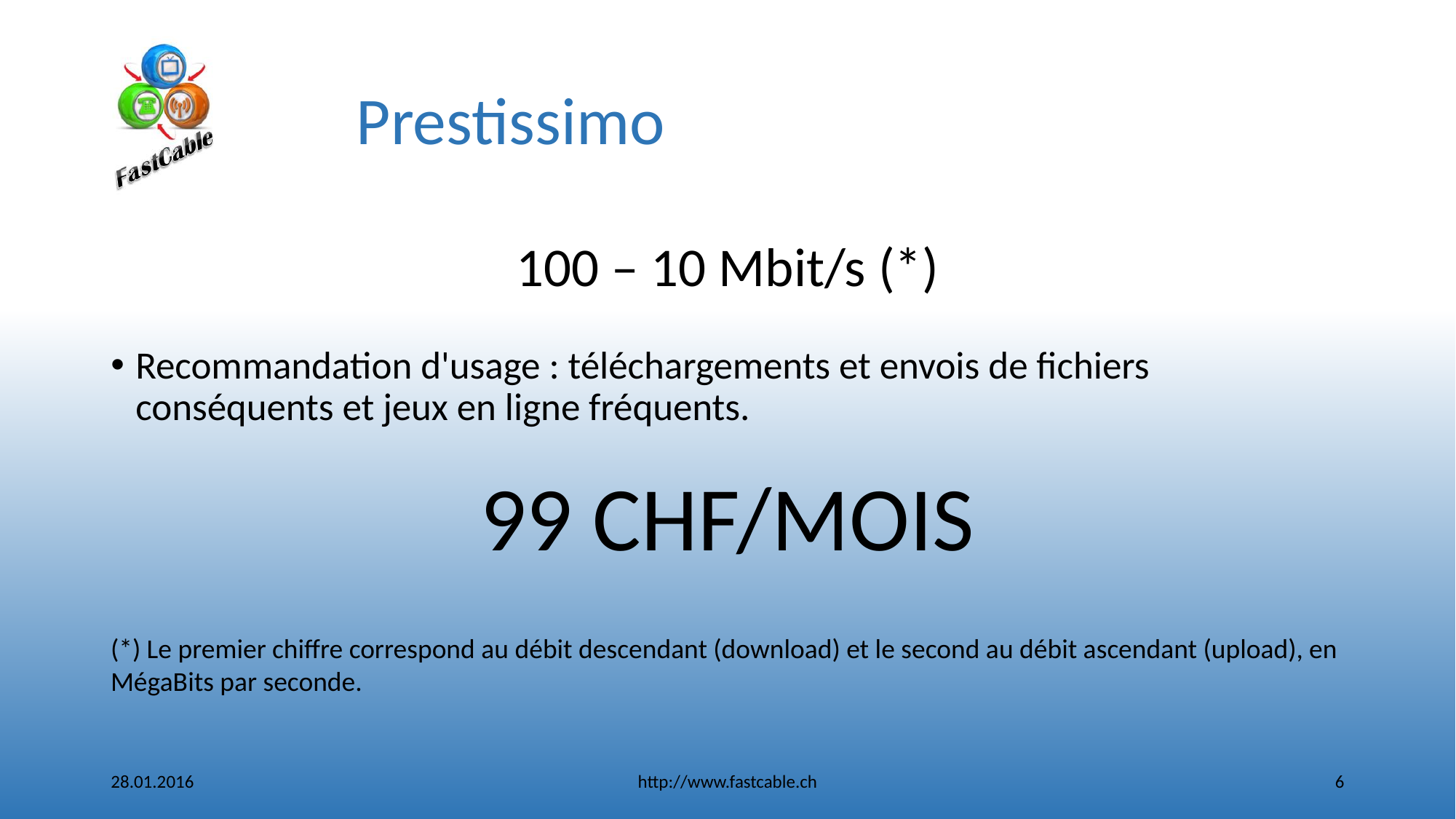

# Prestissimo
100 – 10 Mbit/s (*)

Recommandation d'usage : téléchargements et envois de fichiers conséquents et jeux en ligne fréquents.
99 CHF/MOIS
(*) Le premier chiffre correspond au débit descendant (download) et le second au débit ascendant (upload), en MégaBits par seconde.
28.01.2016
http://www.fastcable.ch
6